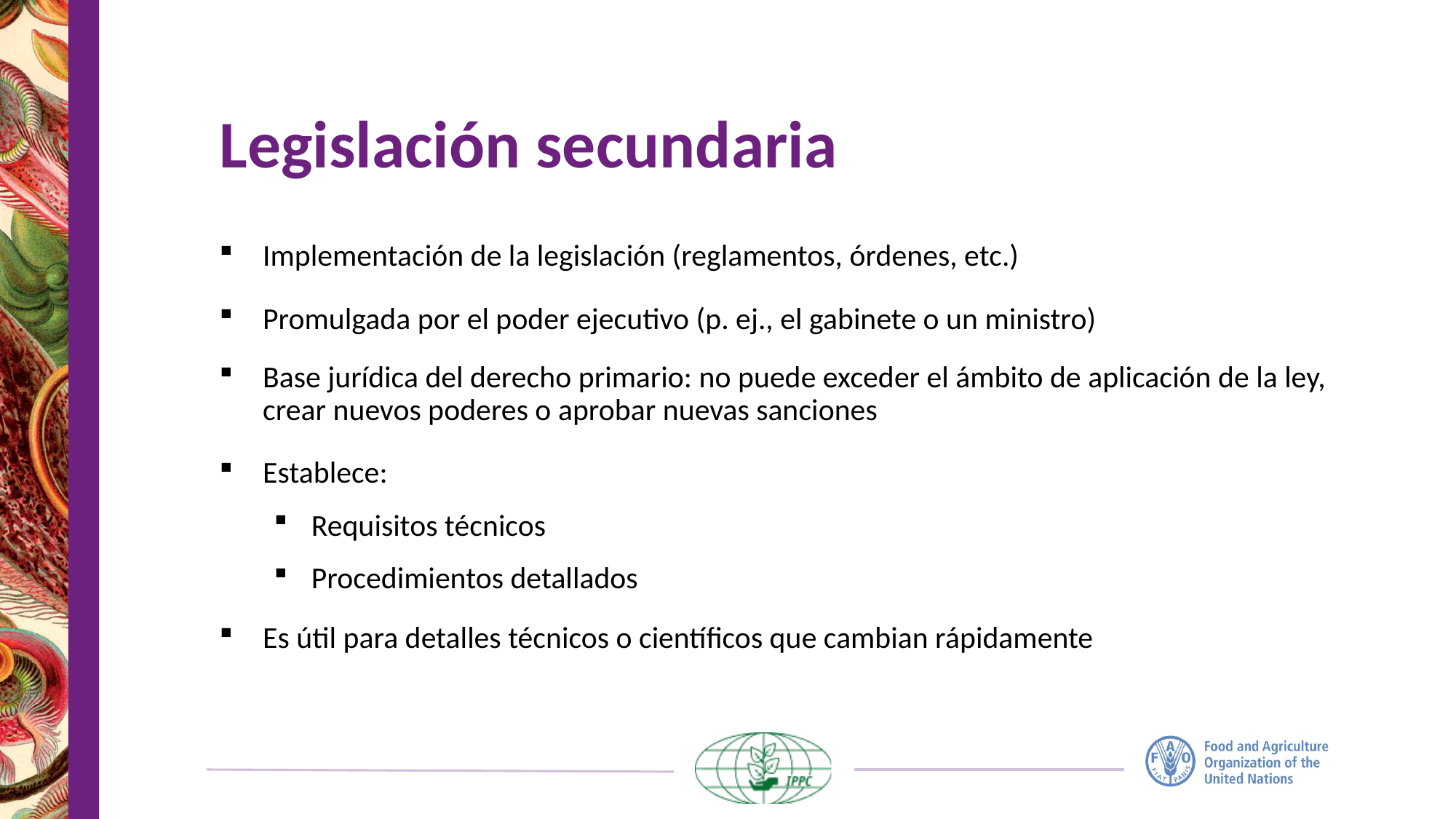

Legislación secundaria
Implementación de la legislación (reglamentos, órdenes, etc.)
Promulgada por el poder ejecutivo (p. ej., el gabinete o un ministro)
Base jurídica del derecho primario: no puede exceder el ámbito de aplicación de la ley, crear nuevos poderes o aprobar nuevas sanciones
Establece:
Requisitos técnicos
Procedimientos detallados
Es útil para detalles técnicos o científicos que cambian rápidamente